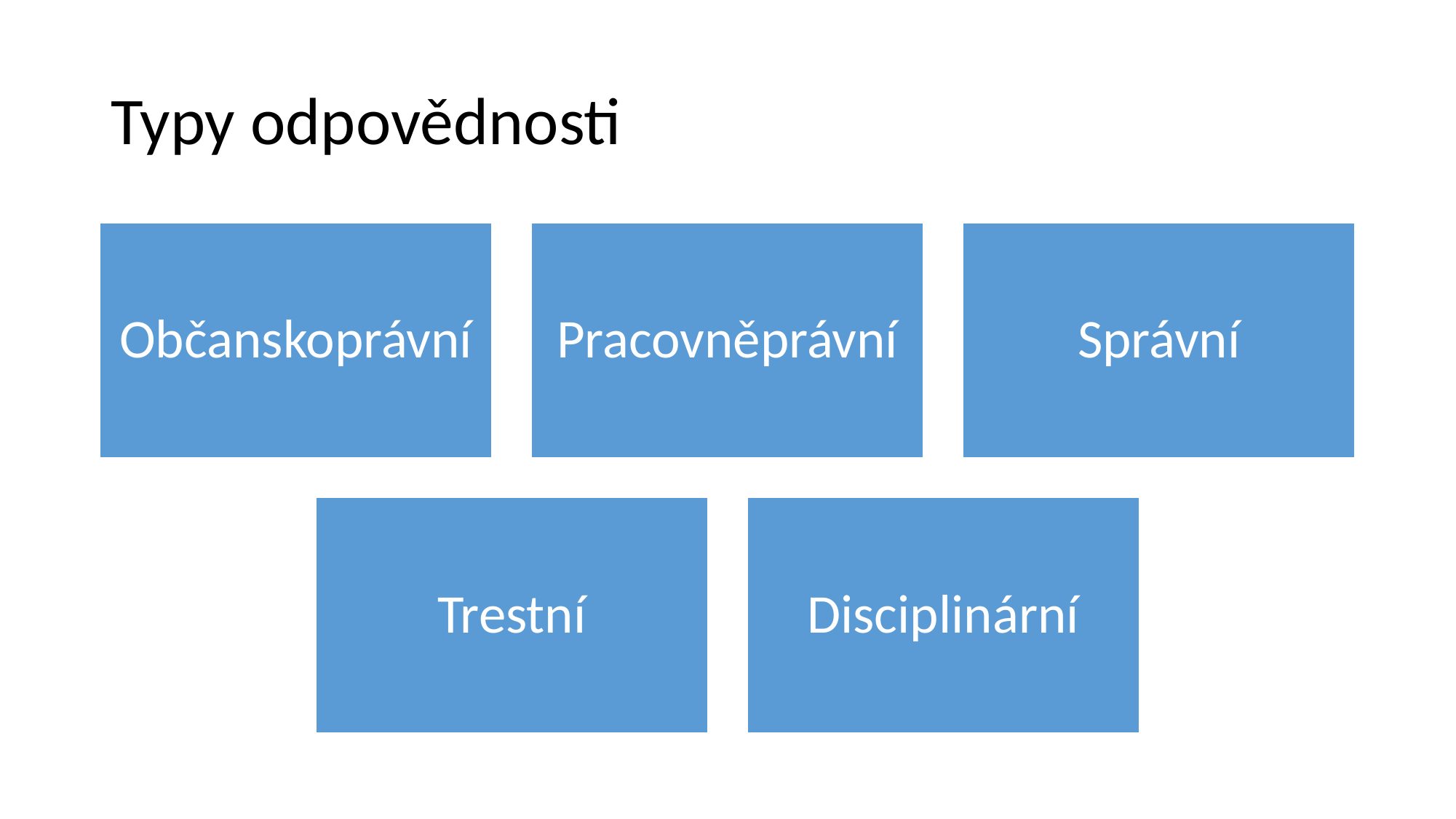

# Typy odpovědnosti
Občanskoprávní
Pracovněprávní
Správní
Trestní
Disciplinární